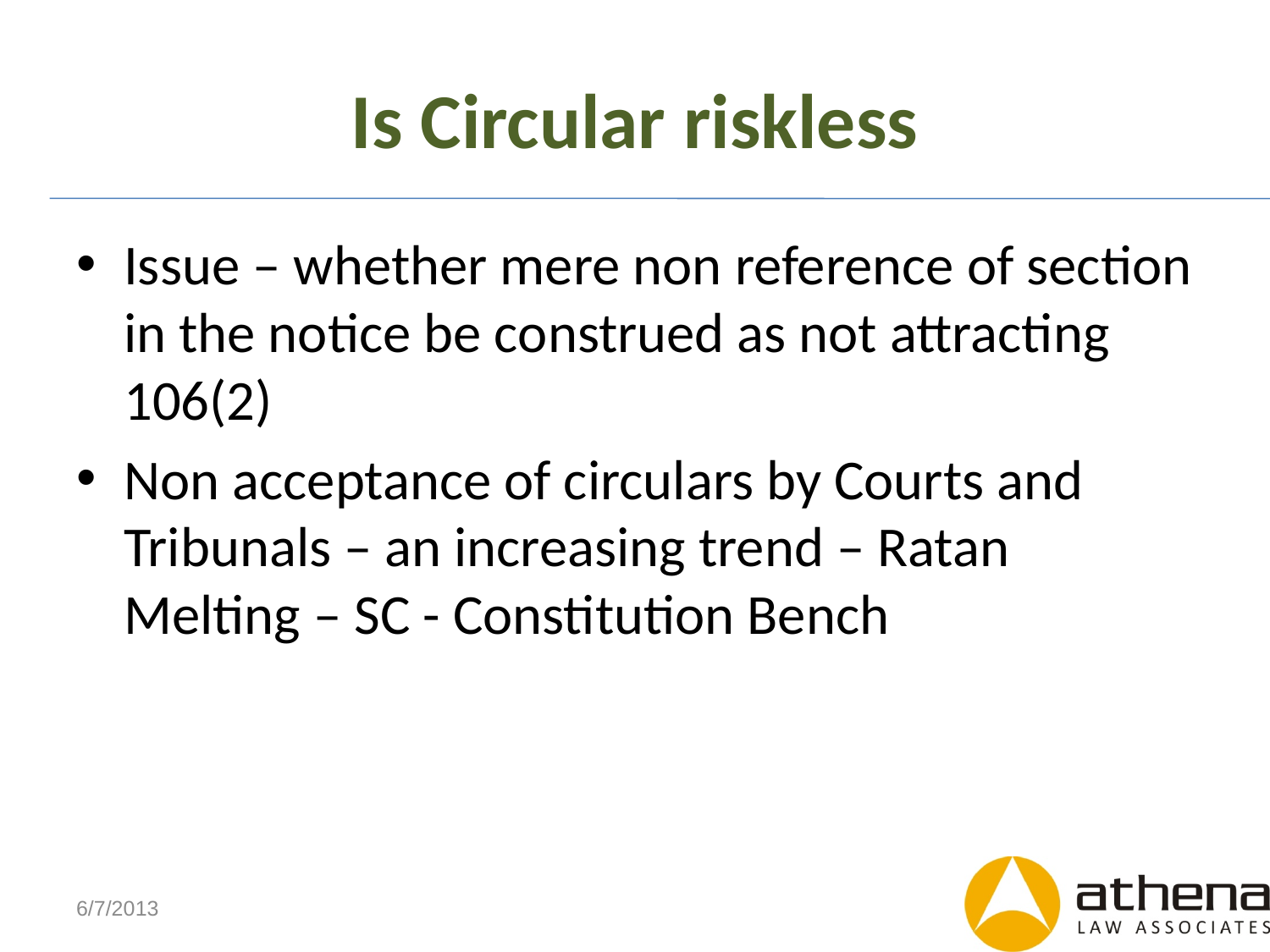

# Is Circular riskless
Issue – whether mere non reference of section in the notice be construed as not attracting 106(2)
Non acceptance of circulars by Courts and Tribunals – an increasing trend – Ratan Melting – SC - Constitution Bench
6/7/2013